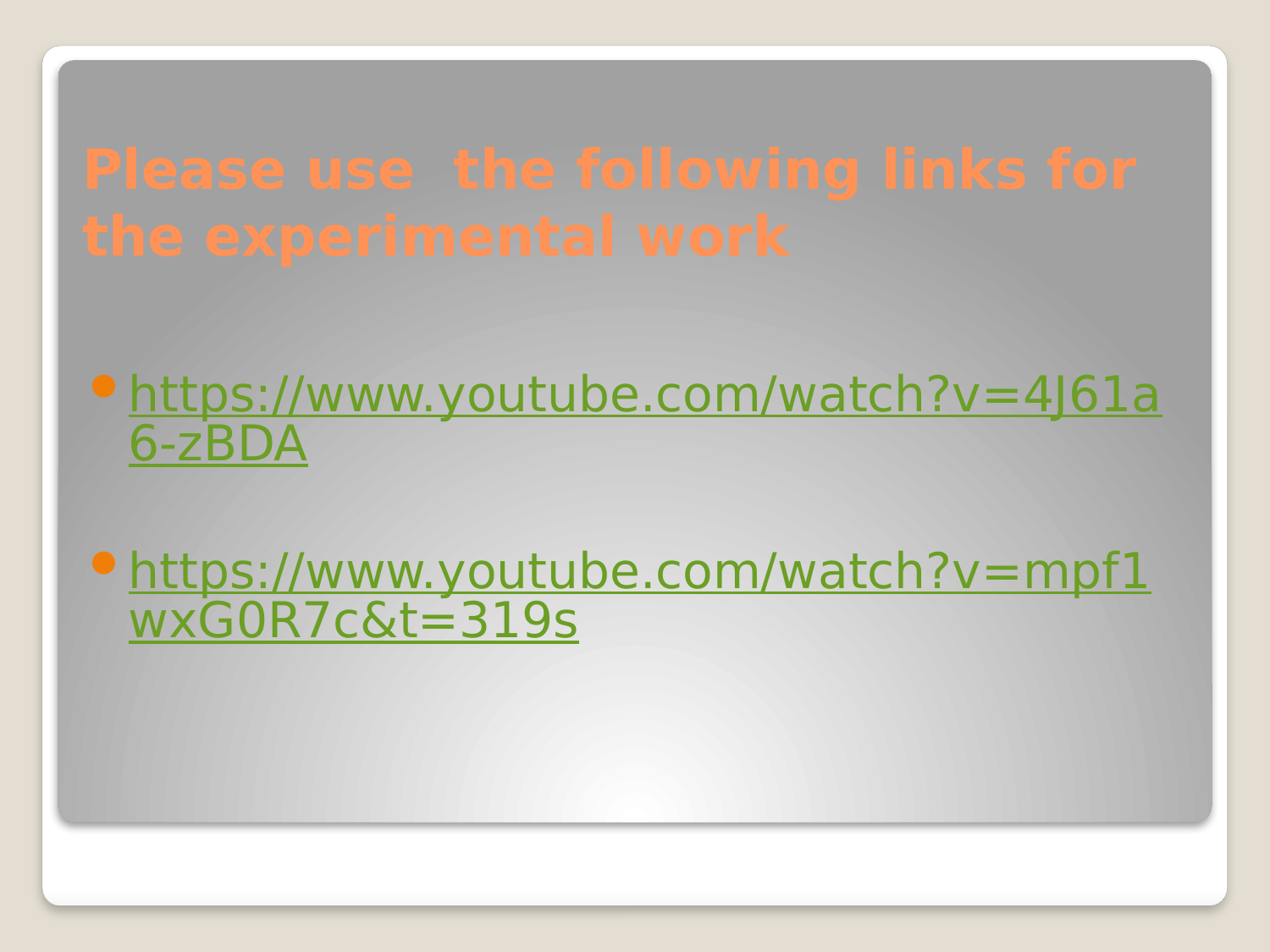

# Please use  the following links for the experimental work

https://www.youtube.com/watch?v=4J61a6-zBDA

https://www.youtube.com/watch?v=mpf1wxG0R7c&t=319s